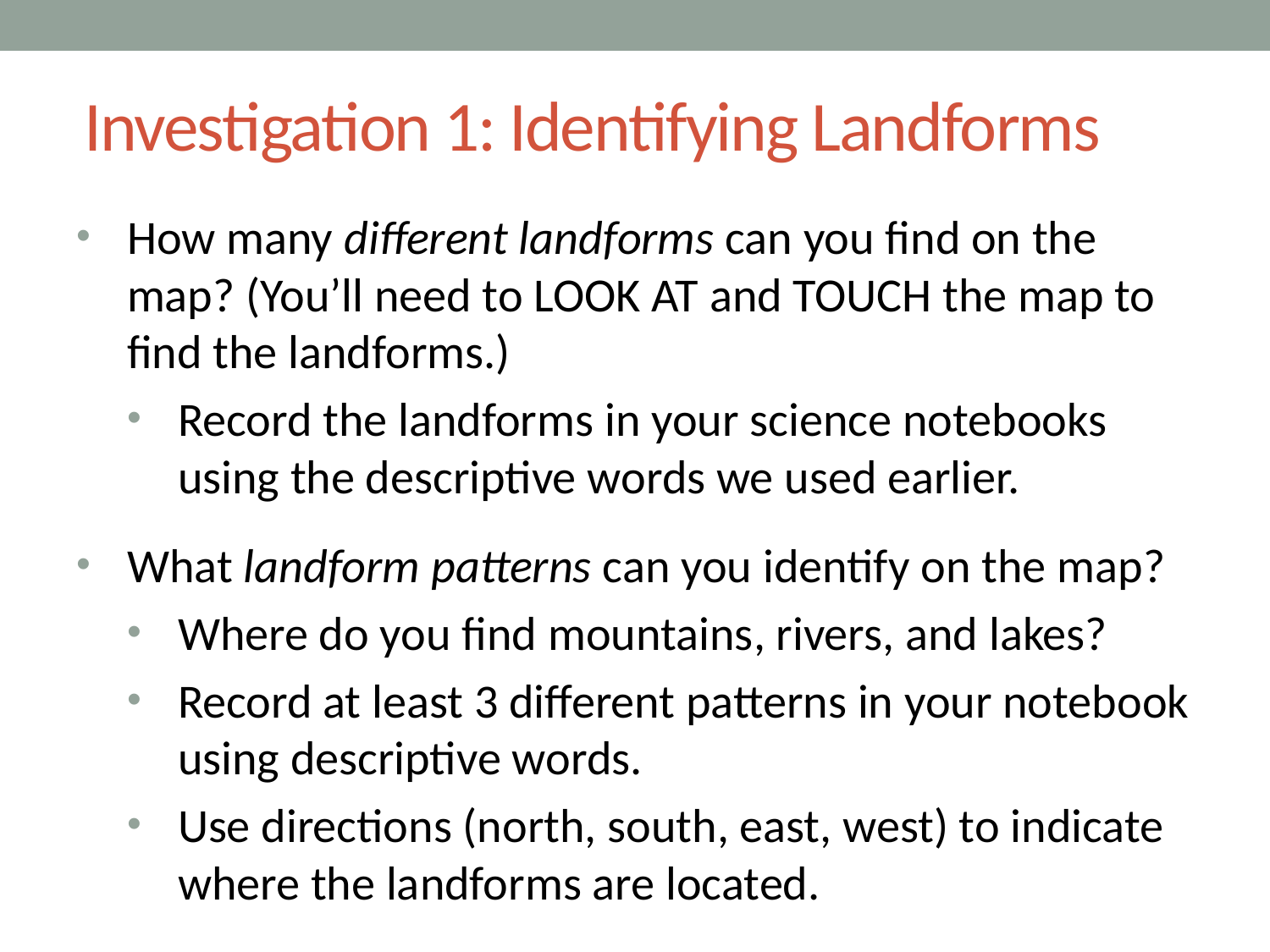

# Investigation 1: Identifying Landforms
How many different landforms can you find on the map? (You’ll need to LOOK AT and TOUCH the map to find the landforms.)
Record the landforms in your science notebooks using the descriptive words we used earlier.
What landform patterns can you identify on the map?
Where do you find mountains, rivers, and lakes?
Record at least 3 different patterns in your notebook using descriptive words.
Use directions (north, south, east, west) to indicate where the landforms are located.